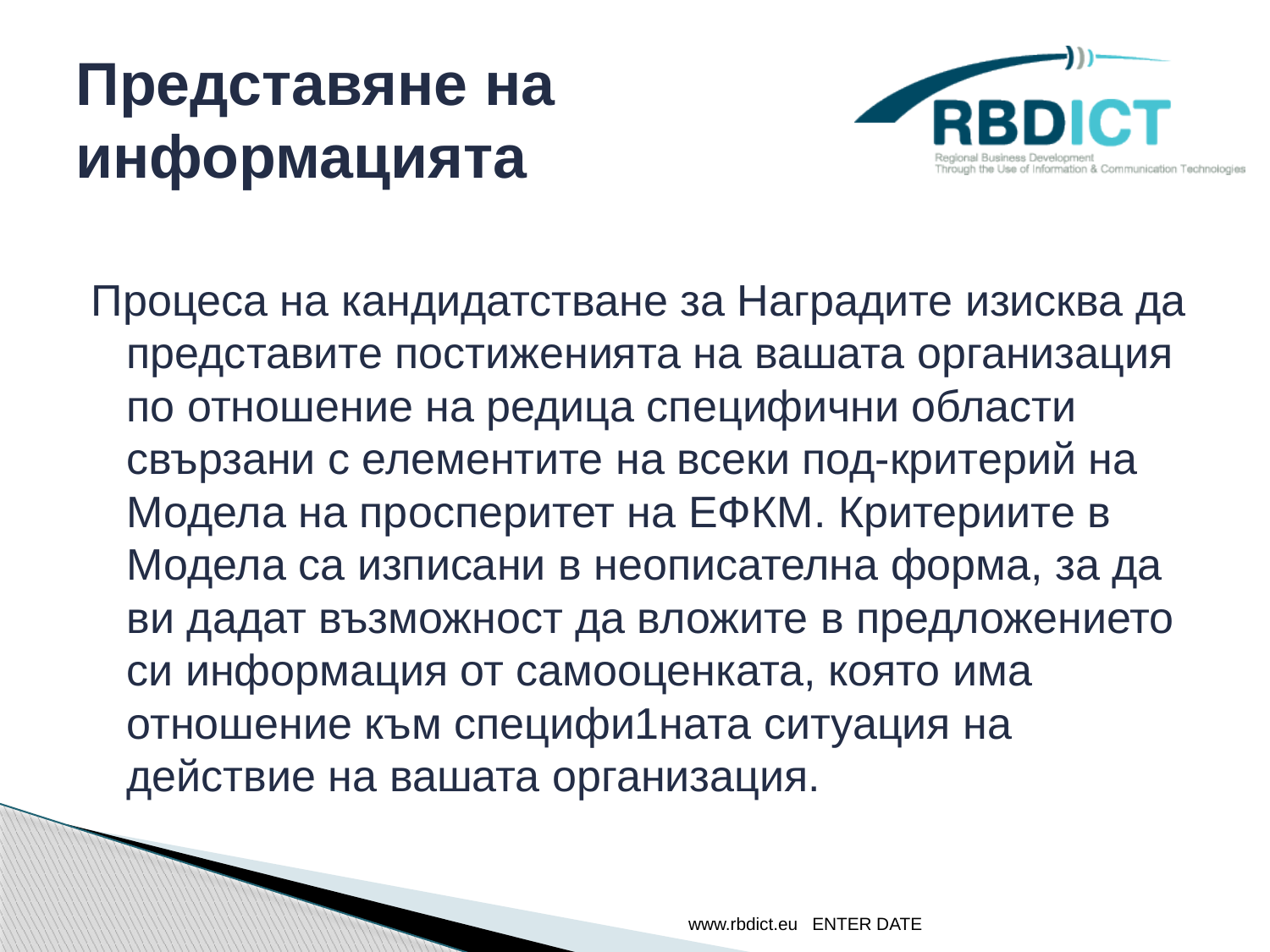

# Представяне на информацията

Процеса на кандидатстване за Наградите изисква да представите постиженията на вашата организация по отношение на редица специфични области свързани с елементите на всеки под-критерий на Модела на просперитет на ЕФКМ. Критериите в Модела са изписани в неописателна форма, за да ви дадат възможност да вложите в предложението си информация от самооценката, която има отношение към специфи1ната ситуация на действие на вашата организация.
www.rbdict.eu   ENTER DATE